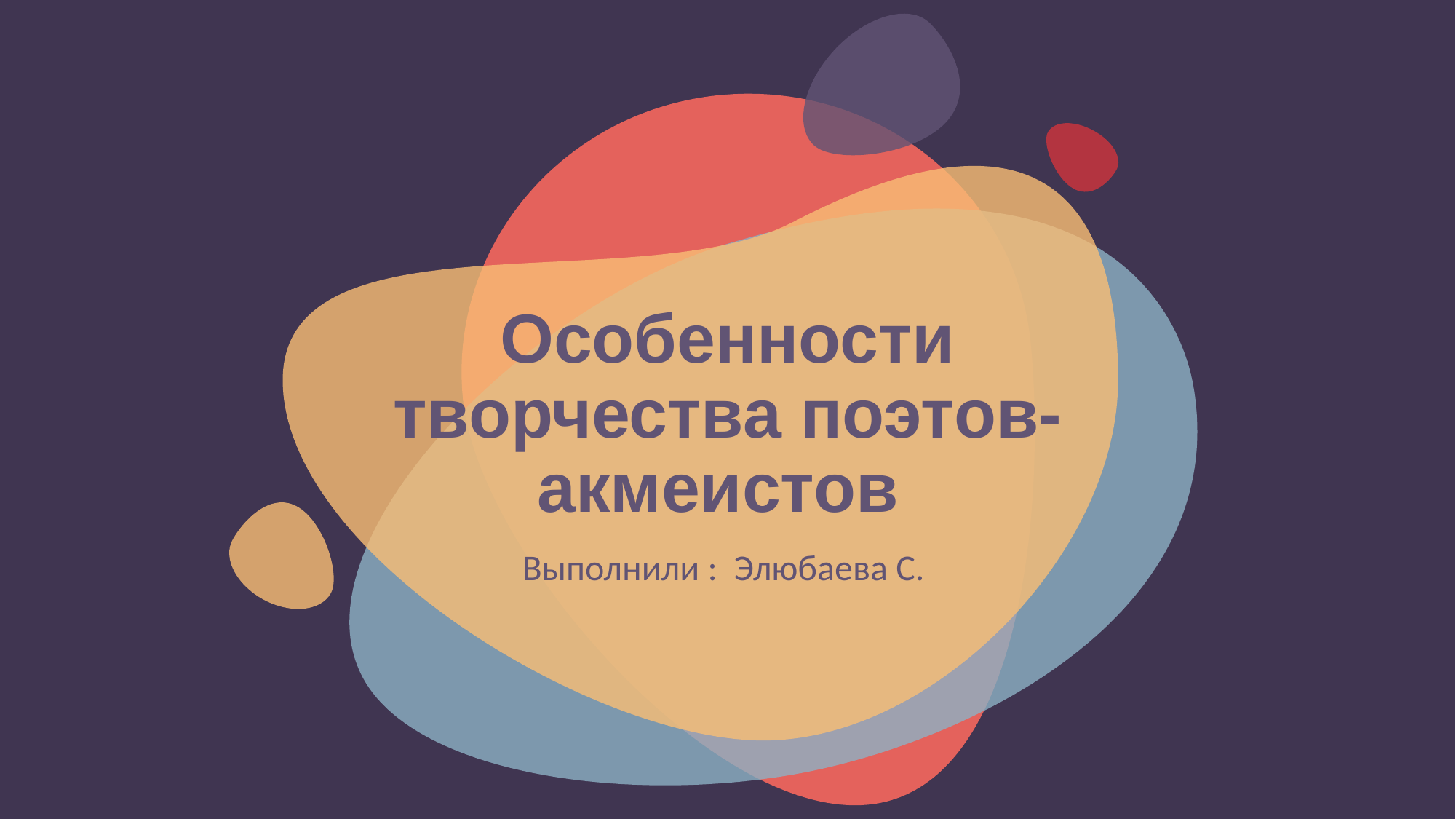

# Особенности творчества поэтов- акмеистов
Выполнили :  Элюбаева С.